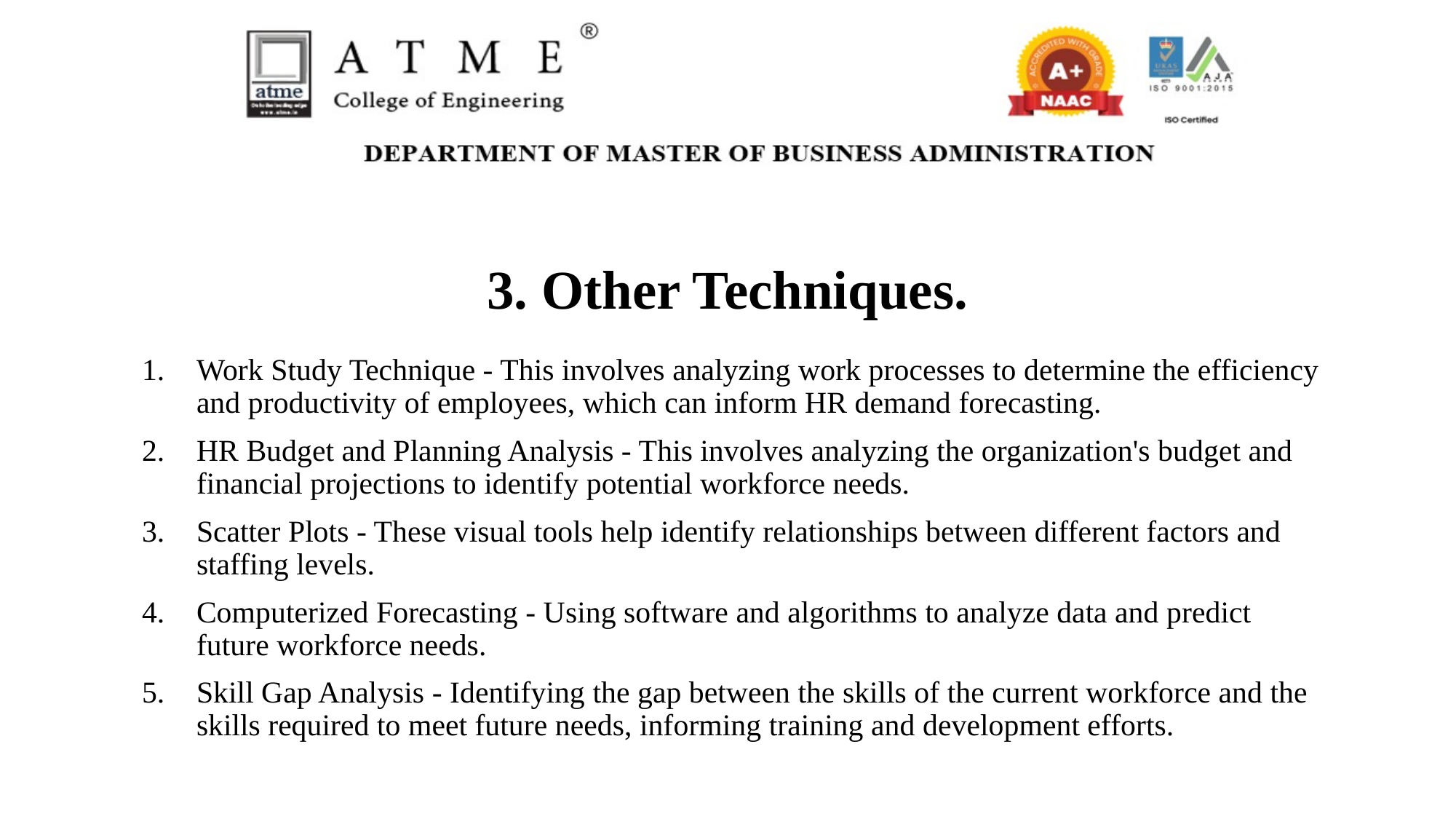

# 3. Other Techniques.
Work Study Technique - This involves analyzing work processes to determine the efficiency and productivity of employees, which can inform HR demand forecasting.
HR Budget and Planning Analysis - This involves analyzing the organization's budget and financial projections to identify potential workforce needs.
Scatter Plots - These visual tools help identify relationships between different factors and staffing levels.
Computerized Forecasting - Using software and algorithms to analyze data and predict future workforce needs.
Skill Gap Analysis - Identifying the gap between the skills of the current workforce and the skills required to meet future needs, informing training and development efforts.